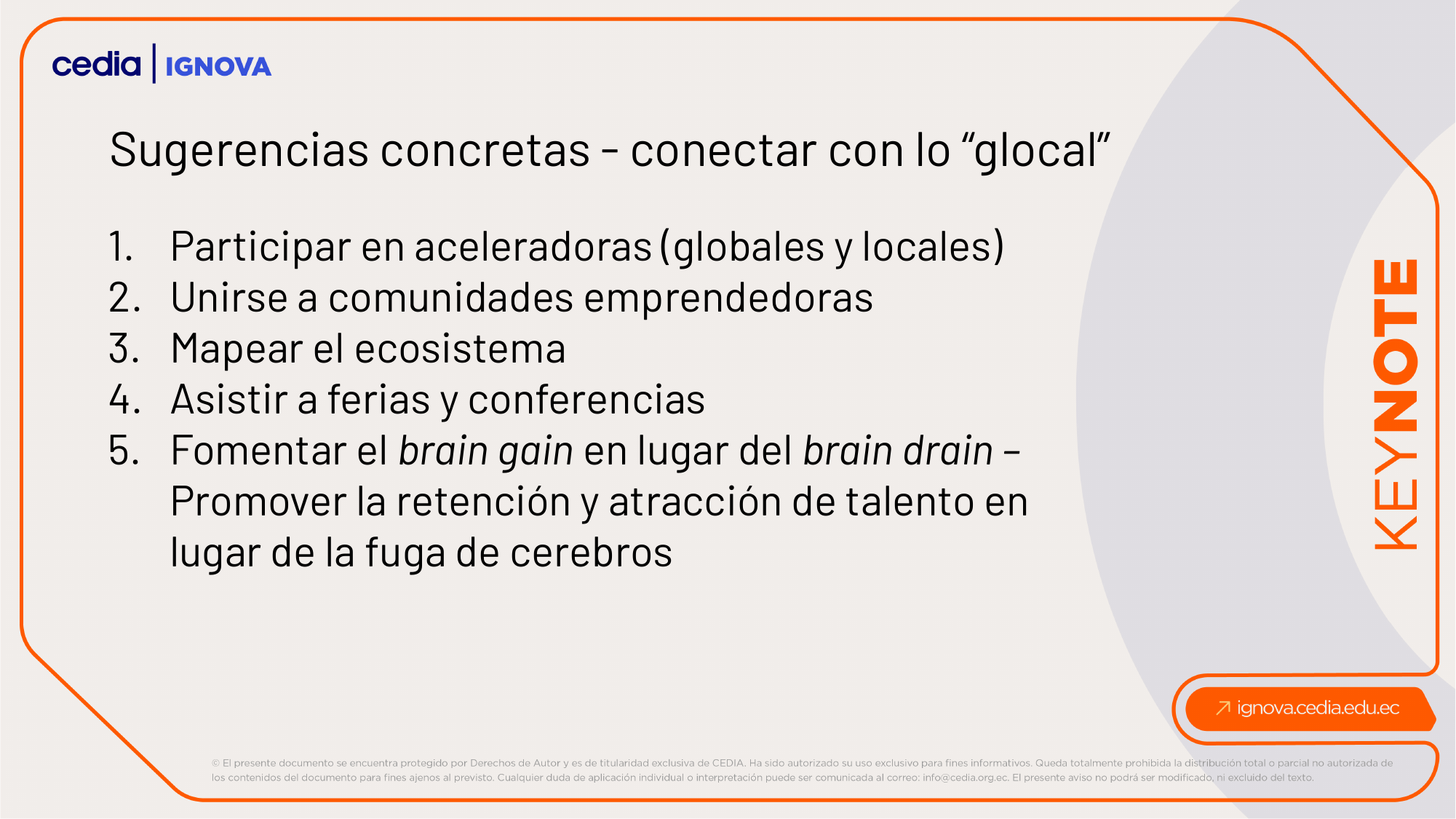

# Sugerencias concretas - conectar con lo “glocal”
Participar en aceleradoras (globales y locales)
Unirse a comunidades emprendedoras
Mapear el ecosistema
Asistir a ferias y conferencias
Fomentar el brain gain en lugar del brain drain – Promover la retención y atracción de talento en lugar de la fuga de cerebros